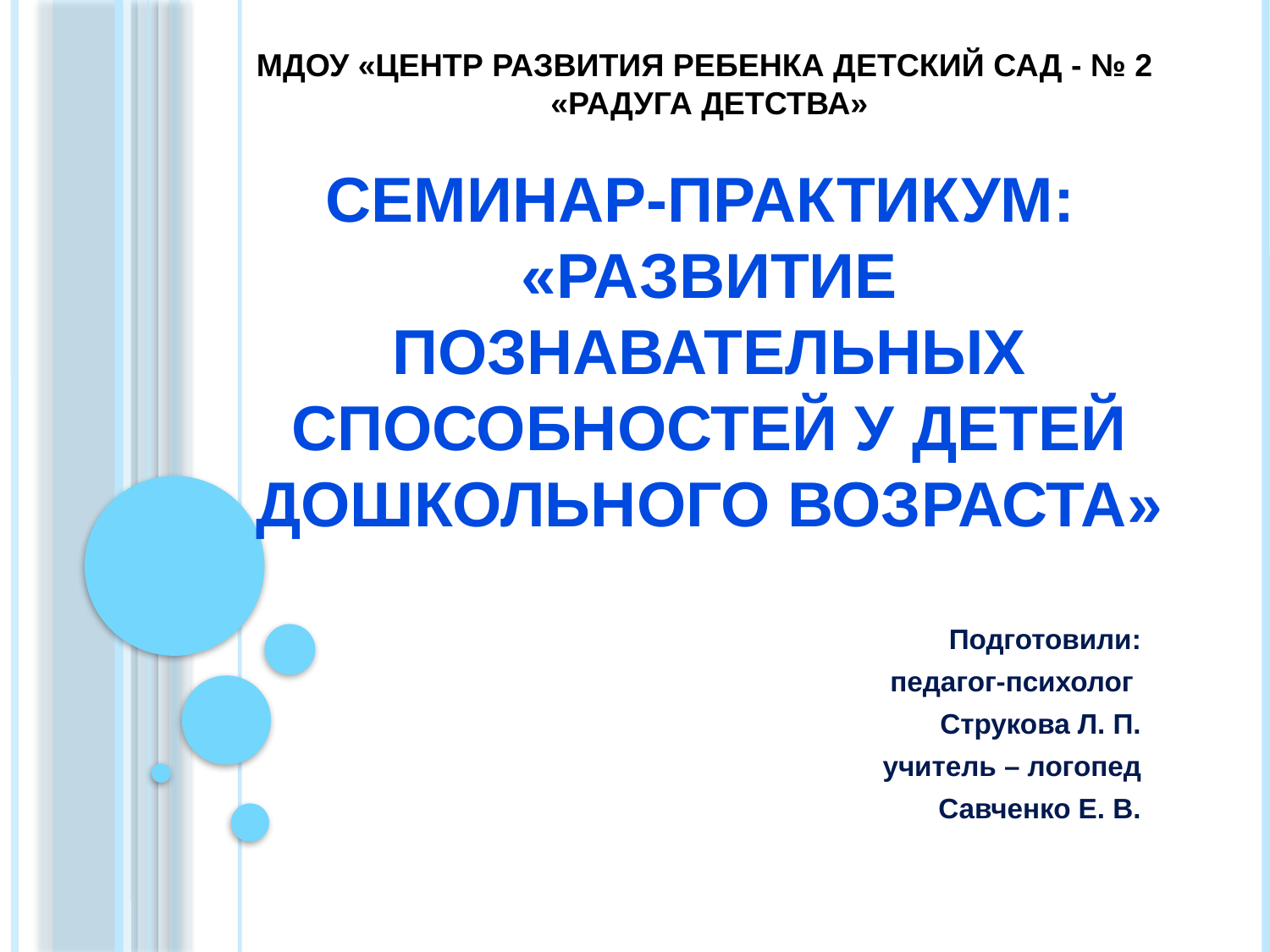

# МДОУ «Центр развития ребенка Детский сад - № 2  «Радуга Детства» Семинар-практикум: «Развитие познавательных способностей у детей дошкольного возраста»
Подготовили:
 педагог-психолог
Струкова Л. П.
учитель – логопед
Савченко Е. В.